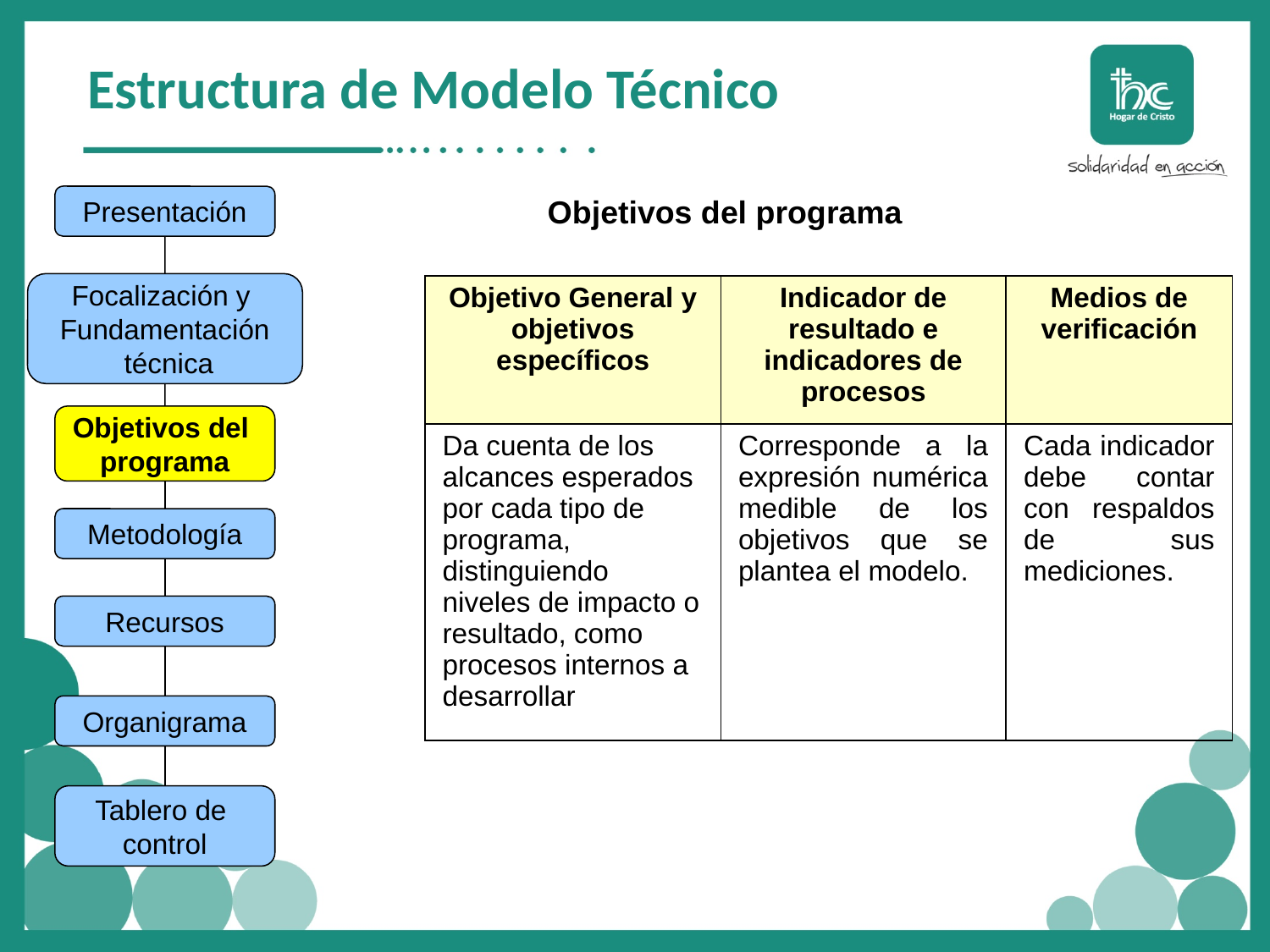

Estructura de Modelo Técnico
Presentación
Objetivos del programa
Focalización y
Fundamentación
 técnica
| Objetivo General y objetivos específicos | Indicador de resultado e indicadores de procesos | Medios de verificación |
| --- | --- | --- |
| Da cuenta de los alcances esperados por cada tipo de programa, distinguiendo niveles de impacto o resultado, como procesos internos a desarrollar | Corresponde a la expresión numérica medible de los objetivos que se plantea el modelo. | Cada indicador debe contar con respaldos de sus mediciones. |
Objetivos del
programa
Metodología
Recursos
Organigrama
Tablero de
control